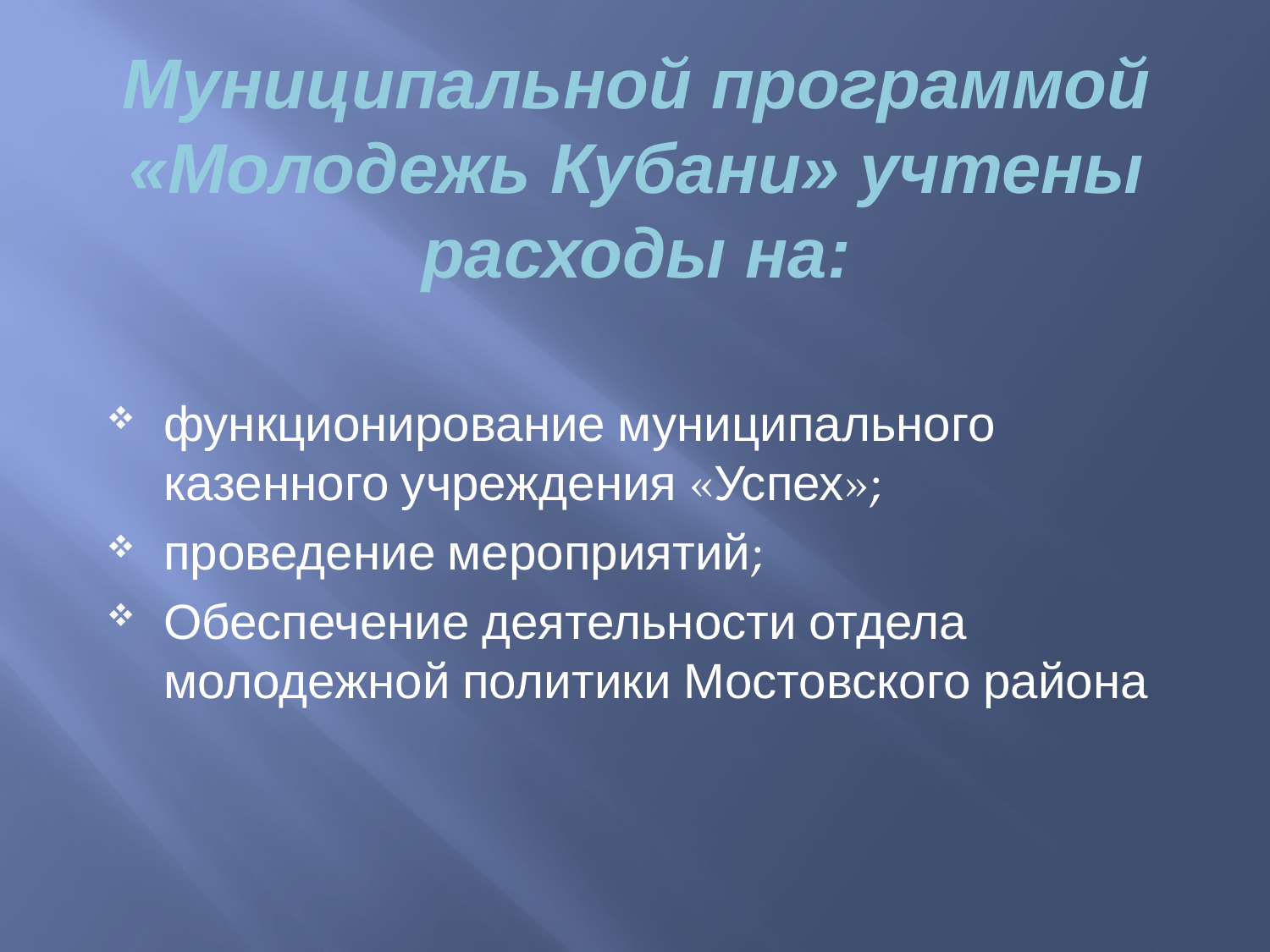

# Муниципальной программой «Молодежь Кубани» учтены расходы на:
функционирование муниципального казенного учреждения «Успех»;
проведение мероприятий;
Обеспечение деятельности отдела молодежной политики Мостовского района